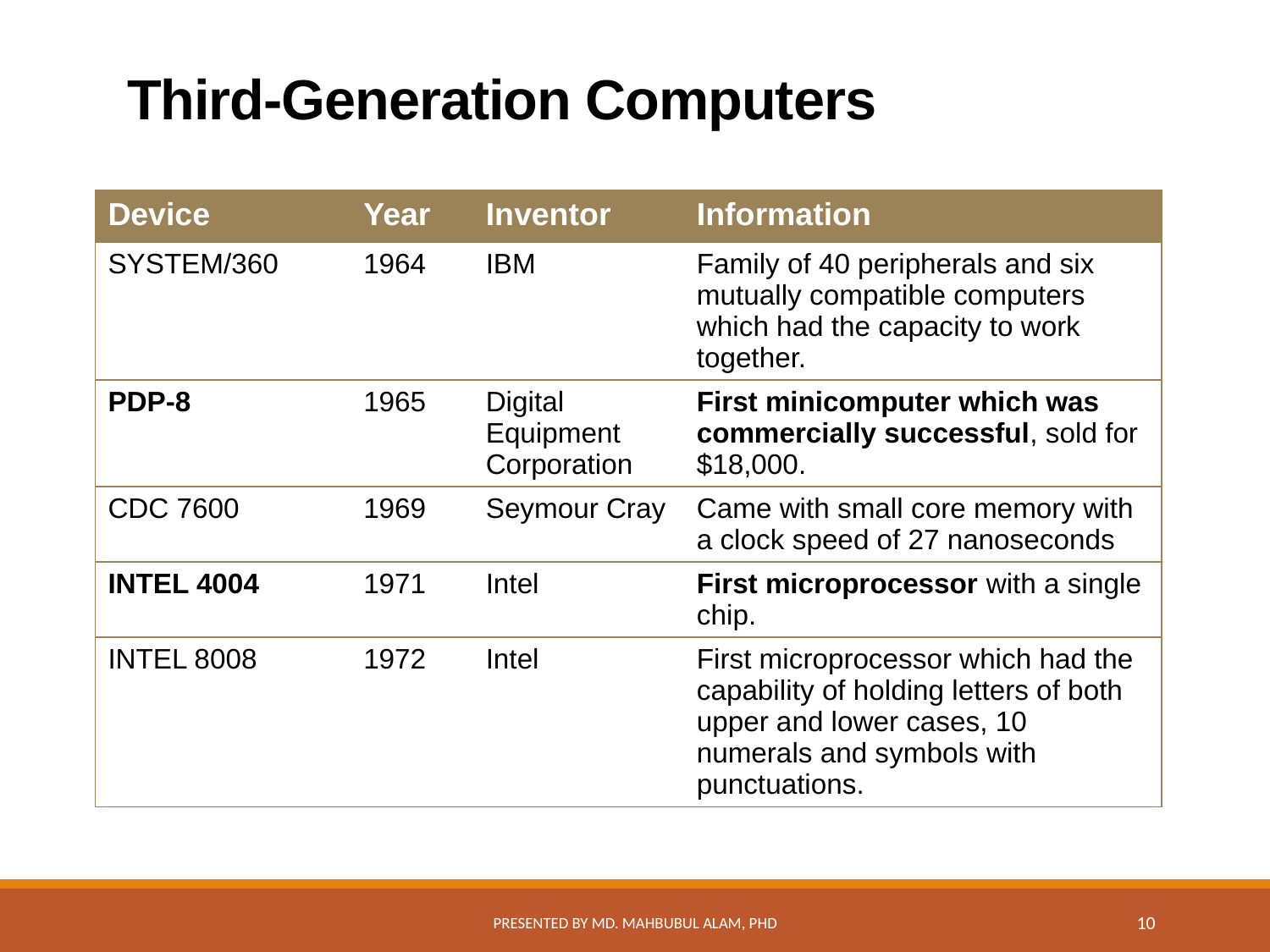

# Third-Generation Computers
| Device | Year | Inventor | Information |
| --- | --- | --- | --- |
| SYSTEM/360 | 1964 | IBM | Family of 40 peripherals and six mutually compatible computers which had the capacity to work together. |
| PDP-8 | 1965 | Digital Equipment Corporation | First minicomputer which was commercially successful, sold for $18,000. |
| CDC 7600 | 1969 | Seymour Cray | Came with small core memory with a clock speed of 27 nanoseconds |
| INTEL 4004 | 1971 | Intel | First microprocessor with a single chip. |
| INTEL 8008 | 1972 | Intel | First microprocessor which had the capability of holding letters of both upper and lower cases, 10 numerals and symbols with punctuations. |
Presented by Md. Mahbubul Alam, PhD
10